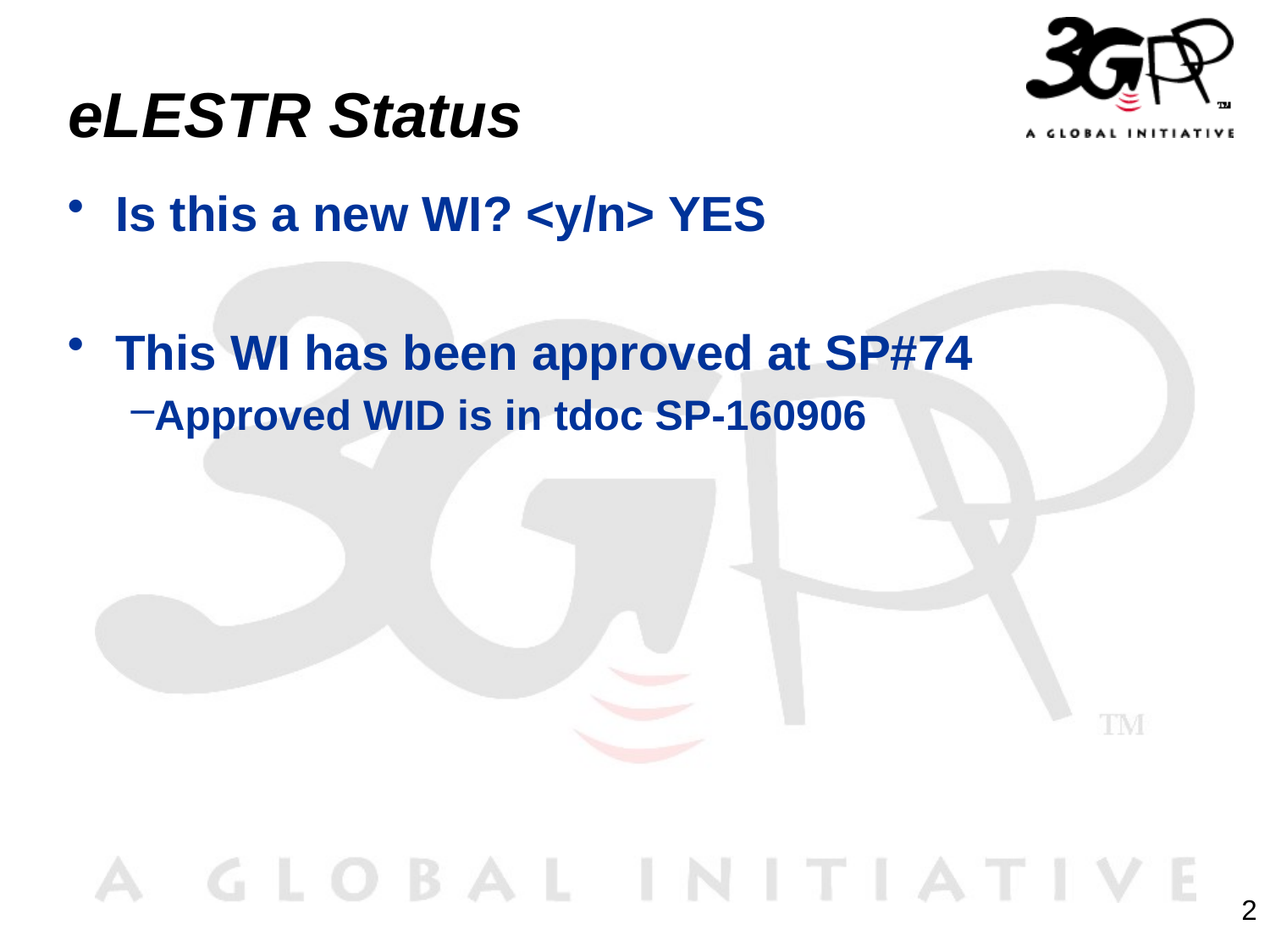

# eLESTR Status
Is this a new WI? <y/n> YES

This WI has been approved at SP#74
Approved WID is in tdoc SP-160906
2